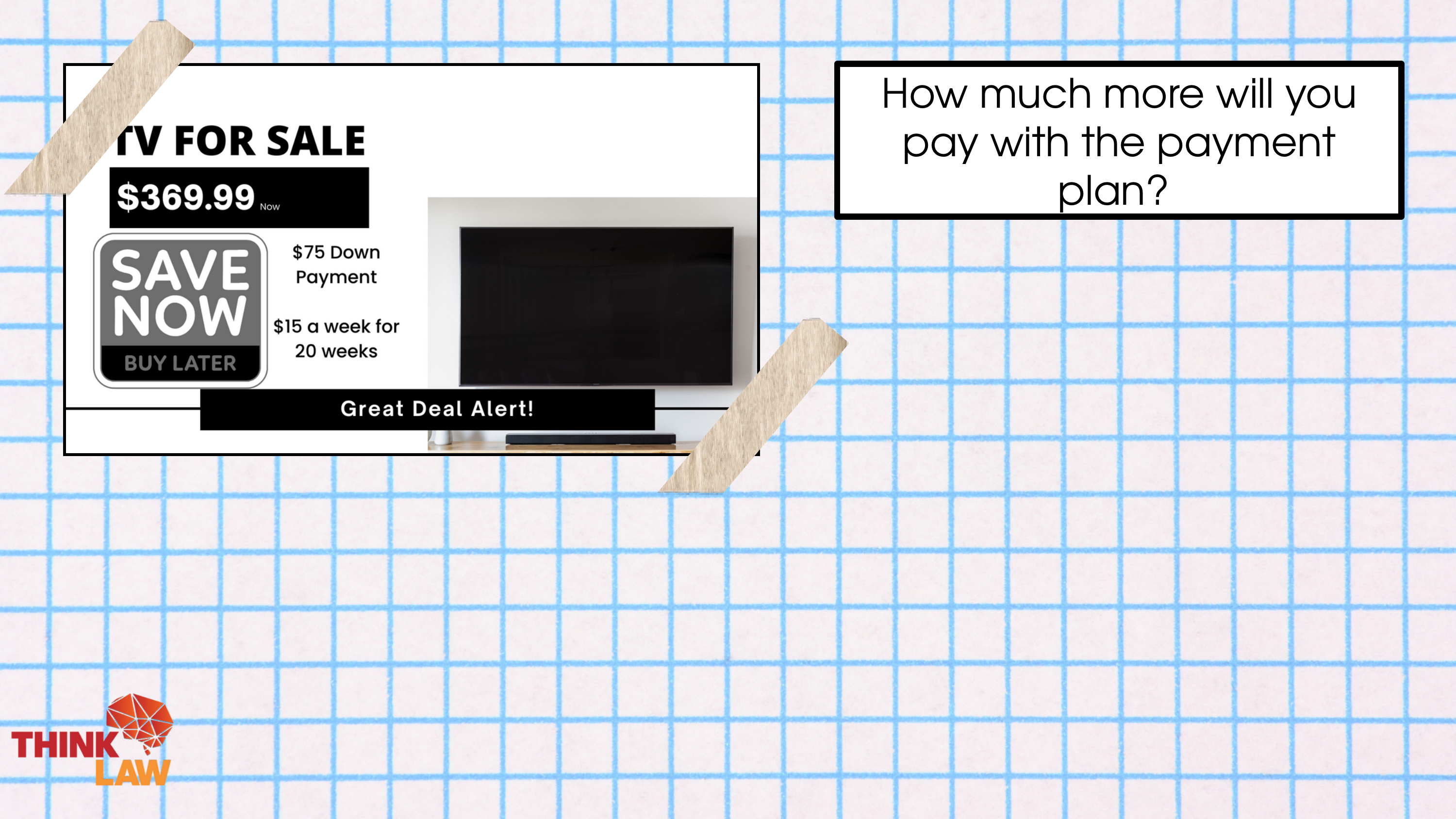

How much more will you pay with the payment plan?